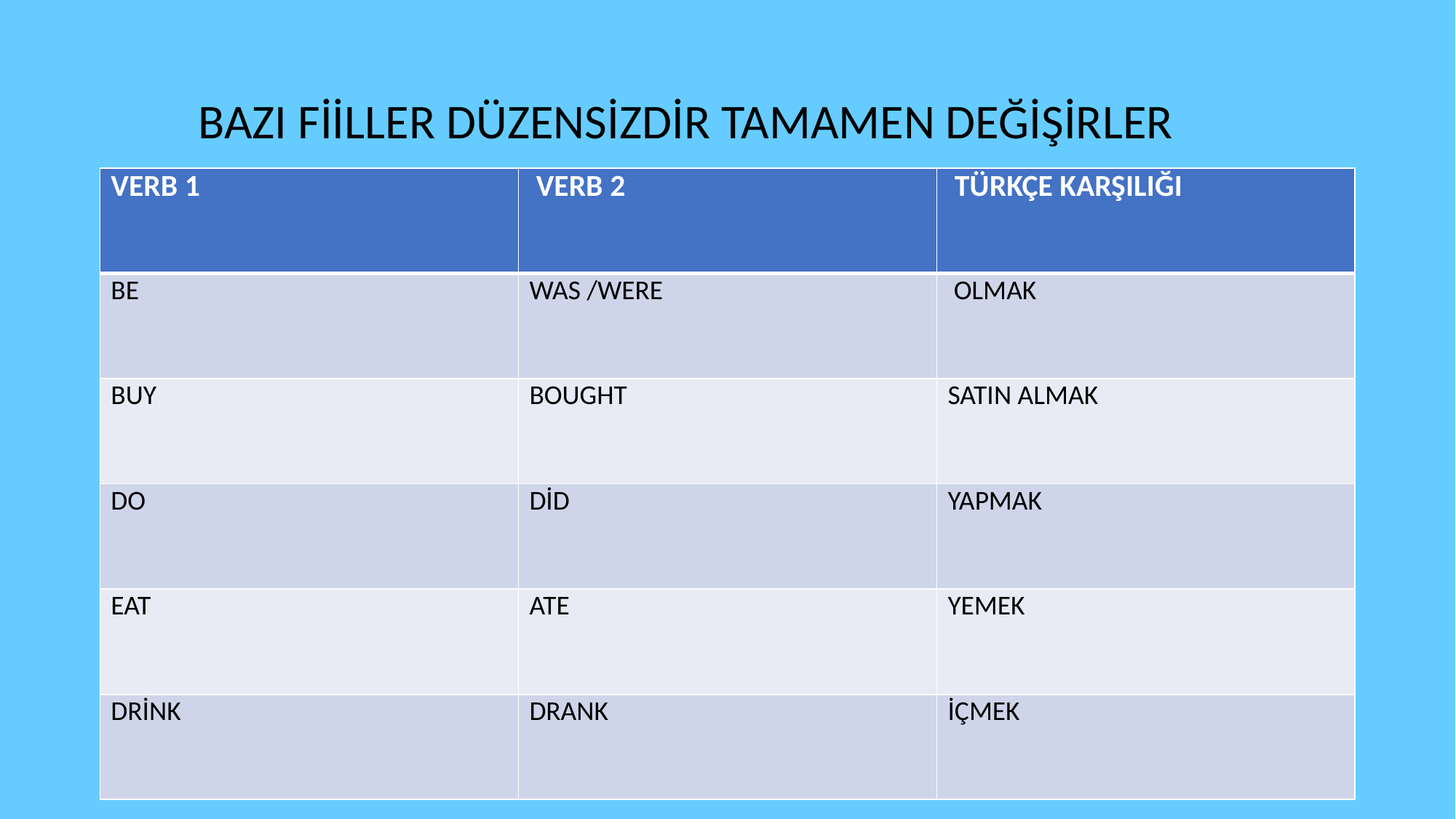

# BAZI FİİLLER DÜZENSİZDİR TAMAMEN DEĞİŞİRLER
| VERB 1 | VERB 2 | TÜRKÇE KARŞILIĞI |
| --- | --- | --- |
| BE | WAS /WERE | OLMAK |
| BUY | BOUGHT | SATIN ALMAK |
| DO | DİD | YAPMAK |
| EAT | ATE | YEMEK |
| DRİNK | DRANK | İÇMEK |